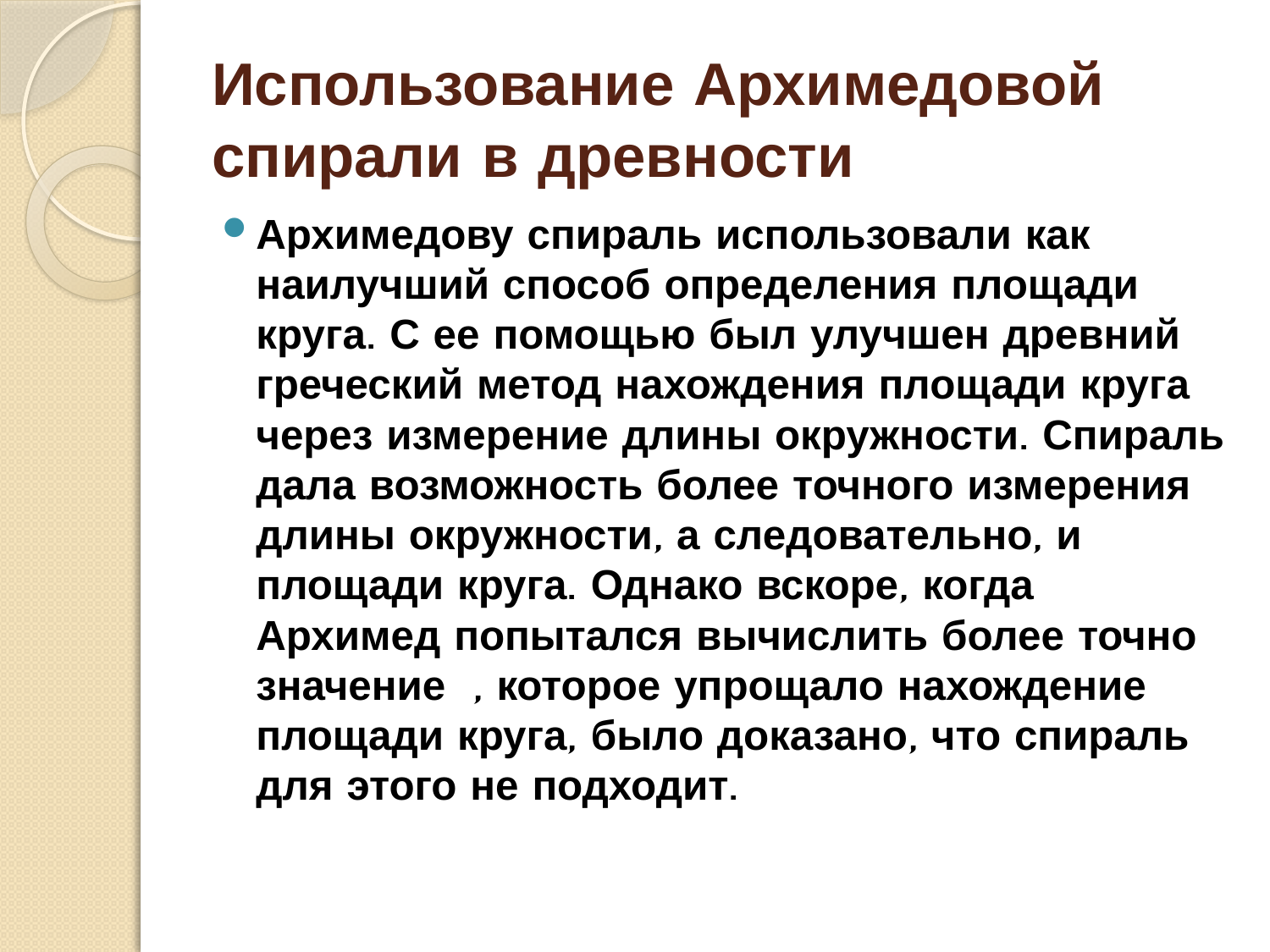

# Использование Архимедовой спирали в древности
Архимедову спираль использовали как наилучший способ определения площади круга. С ее помощью был улучшен древний греческий метод нахождения площади круга через измерение длины окружности. Спираль дала возможность более точного измерения длины окружности, а следовательно, и площади круга. Однако вскоре, когда Архимед попытался вычислить более точно значение  , которое упрощало нахождение площади круга, было доказано, что спираль для этого не подходит.